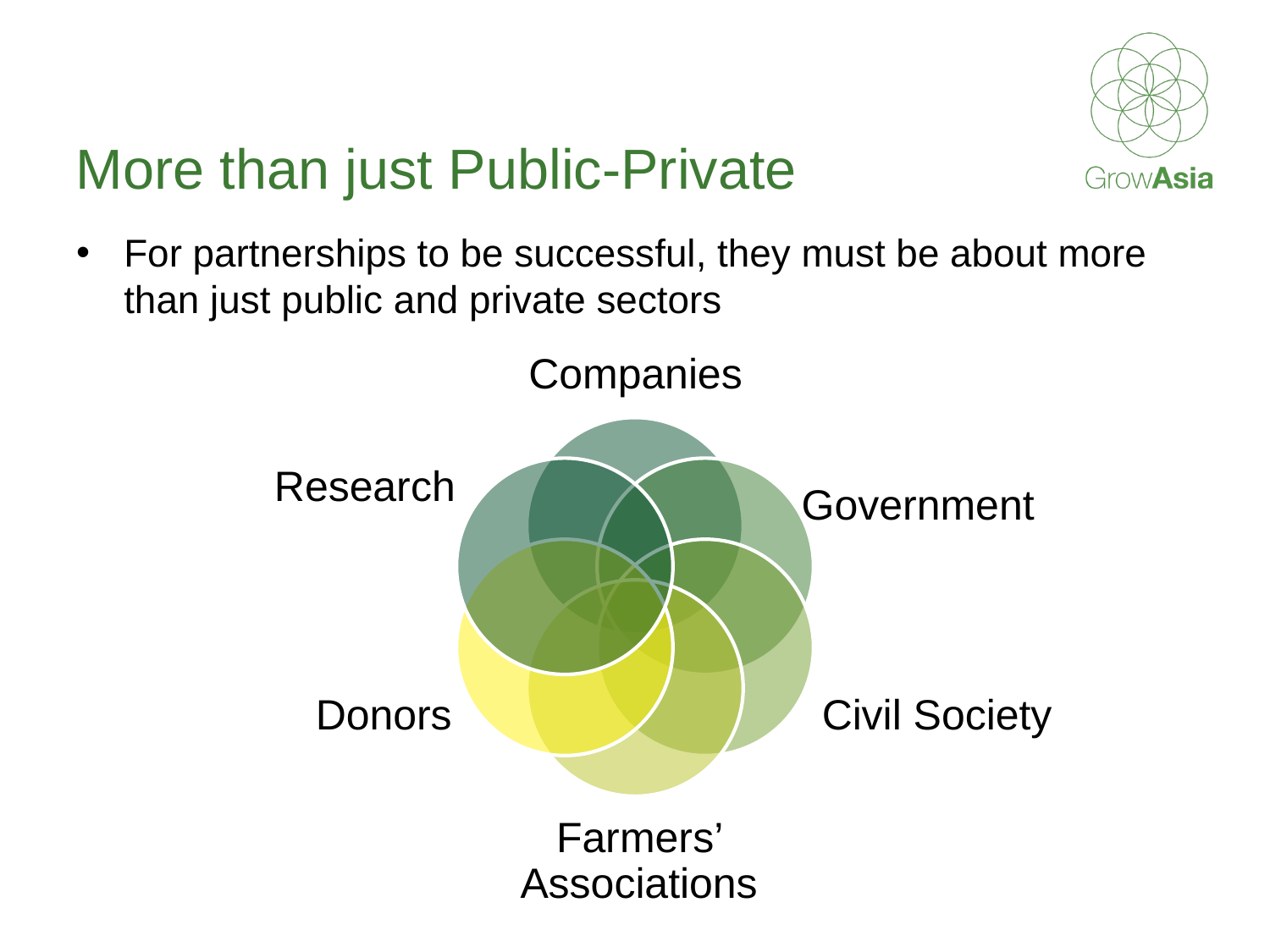

More than just Public-Private
For partnerships to be successful, they must be about more than just public and private sectors

Companies
Government
Civil Society
Farmers’ Associations
Donors
Research